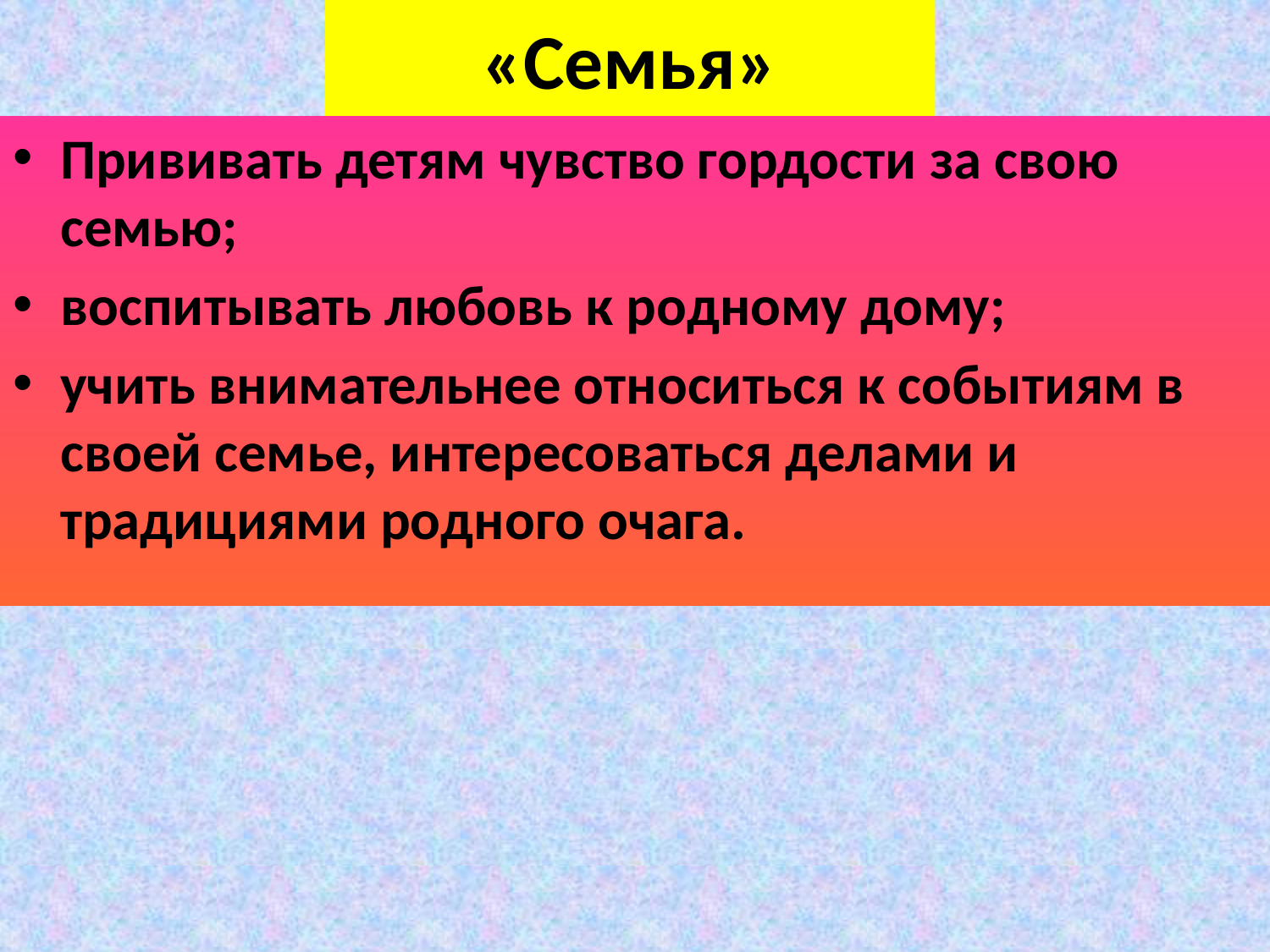

# «Семья»
Прививать детям чувство гордости за свою семью;
воспитывать любовь к родному дому;
учить внимательнее относиться к событиям в своей семье, интересоваться делами и традициями родного очага.